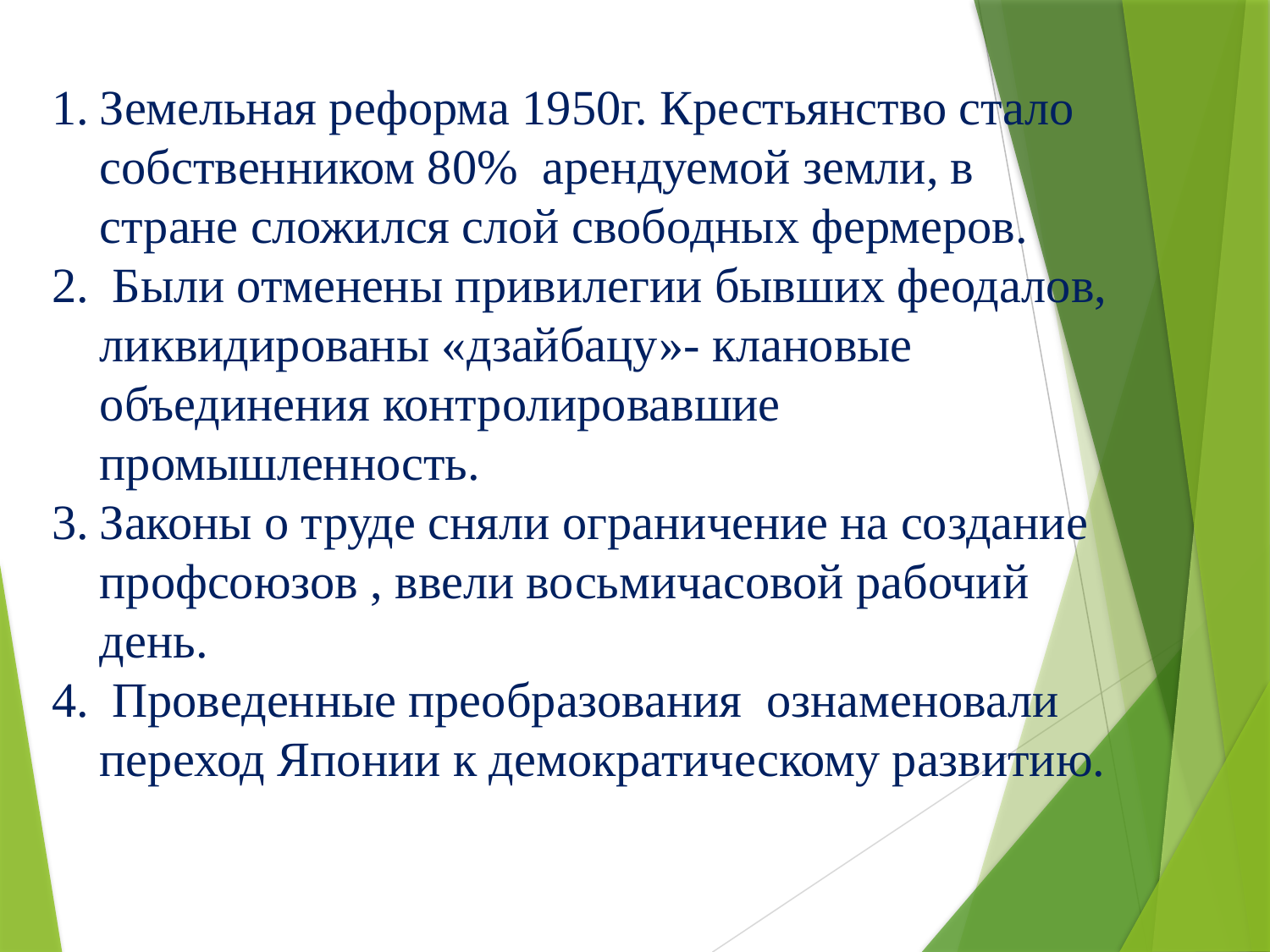

Земельная реформа 1950г. Крестьянство стало собственником 80%  арендуемой земли, в стране сложился слой свободных фермеров.
 Были отменены привилегии бывших феодалов, ликвидированы «дзайбацу»- клановые объединения контролировавшие промышленность.
Законы о труде сняли ограничение на создание профсоюзов , ввели восьмичасовой рабочий день.
 Проведенные преобразования  ознаменовали переход Японии к демократическому развитию.